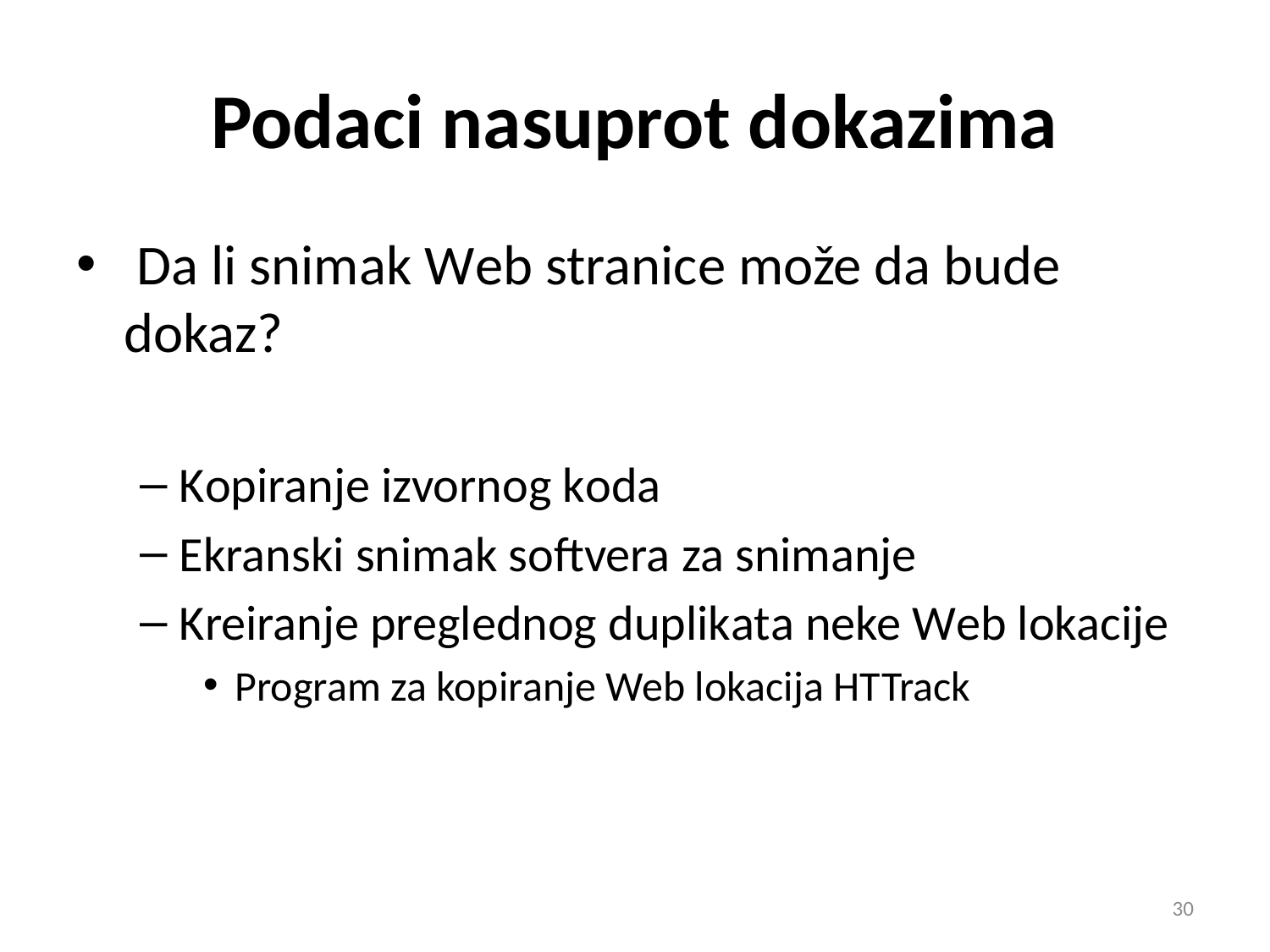

# Podaci nasuprot dokazima
 Da li snimak Web stranice može da bude dokaz?

Kopiranje izvornog koda
Ekranski snimak softvera za snimanje
Kreiranje preglednog duplikata neke Web lokacije
Program za kopiranje Web lokacija HTTrack

30